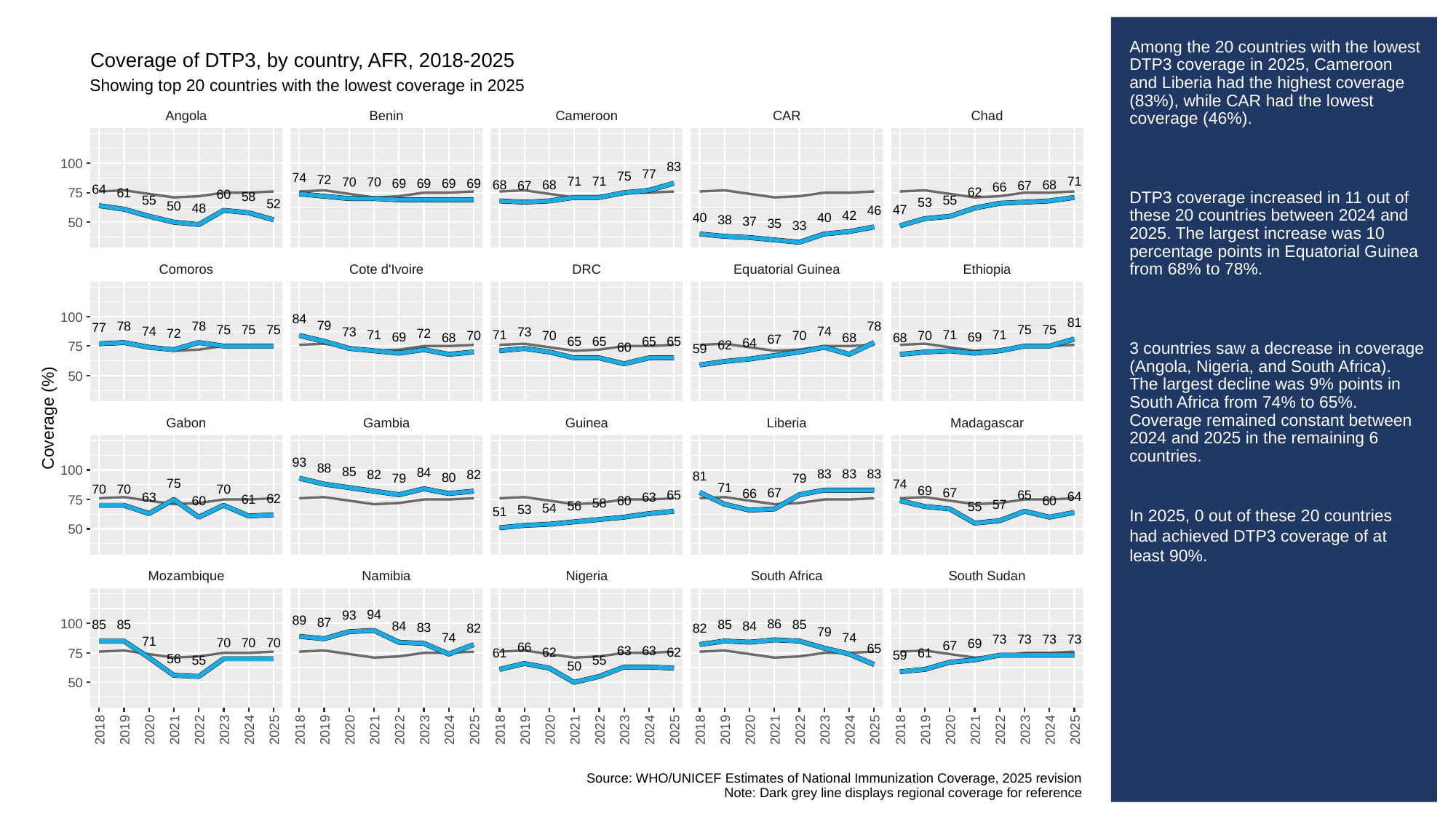

# Among the 20 countries with the lowest DTP3 coverage in 2025, Cameroon and Liberia had the highest coverage (83%), while CAR had the lowest coverage (46%).

DTP3 coverage increased in 11 out of these 20 countries between 2024 and 2025. The largest increase was 10 percentage points in Equatorial Guinea from 68% to 78%.

3 countries saw a decrease in coverage (Angola, Nigeria, and South Africa). The largest decline was 9% points in South Africa from 74% to 65%. Coverage remained constant between 2024 and 2025 in the remaining 6 countries.

In 2025, 0 out of these 20 countries had achieved DTP3 coverage of at least 90%.

Coverage of DTP3, by country, AFR, 2018-2025
Showing top 20 countries with the lowest coverage in 2025
Angola
Benin
Cameroon
CAR
Chad

100
83

77
75
74
72
71
71
71
70
70

69
69
69
69
68
68
68
67
67
66

64
62
61
75
60

58

55
55
53

52
50
48
47
46

42
40
40
38
37
50
35
33

Comoros
Cote d'Ivoire
DRC
Equatorial Guinea
Ethiopia

100
84

81
79
78
78
78
77
75
75
75
75
75
74
74
73
73
72
72
71
71
71
71
70
70
70
70

69
69
68
68
68
67

65
65
65
65
64

62
75
60

59

50

Coverage (%)
Gabon
Gambia
Guinea
Liberia
Madagascar

93
88
100
85
84
83
83
83
82
82

81
80
79
79
75

74
71
70
70
70

69
67
67
66
65
65

64
63
63
62
61
75
60
60
60

58
57

56

55
54
53
51

50

Mozambique
Namibia
Nigeria
South Africa
South Sudan

94
93
89
87
86
100
85
85
85
85
84
84
83
82
82

79

74
74
73
73
73
73
71
70
70
70

69

67

66
65
63
63
62
62
61
61
75
59

56
55
55

50

50

2018
2019
2020
2021
2022
2023
2024
2025
2018
2019
2020
2021
2022
2023
2024
2025
2018
2019
2020
2021
2022
2023
2024
2025
2018
2019
2020
2021
2022
2023
2024
2025
2018
2019
2020
2021
2022
2023
2024
2025
Source: WHO/UNICEF Estimates of National Immunization Coverage, 2025 revision
Note: Dark grey line displays regional coverage for reference